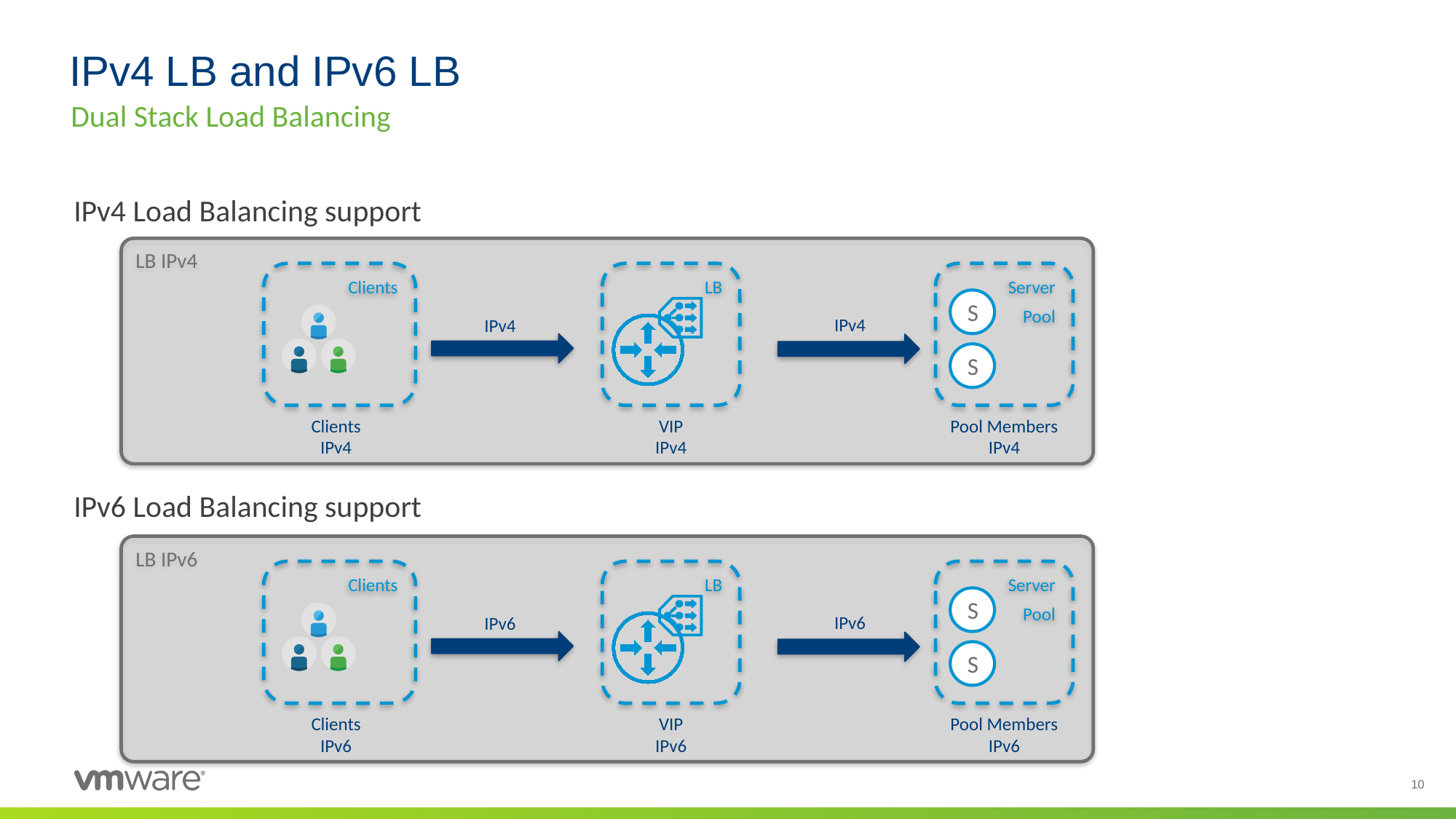

# IPv4 LB and IPv6 LB
Dual Stack Load Balancing
IPv4 Load Balancing support

IPv6 Load Balancing support

LB IPv4
Clients
LB
Server
Pool
S

IPv4
IPv4

S
Clients
IPv4
VIP
IPv4
Pool Members
IPv4
LB IPv6
Clients
LB
Server
Pool
S

IPv6
IPv6

S
Clients
IPv6
VIP
IPv6
Pool Members
IPv6